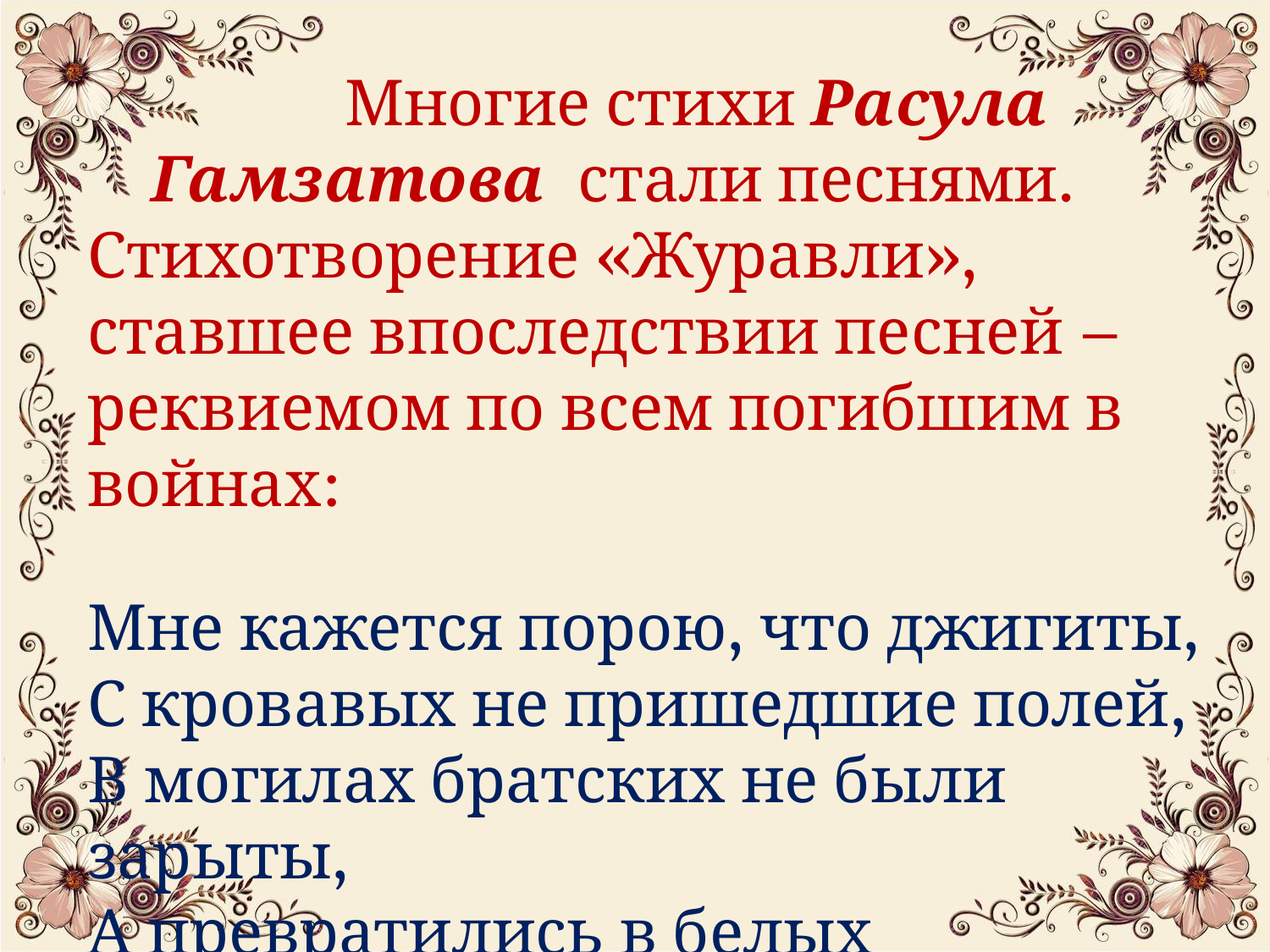

Многие стихи Расула
    Гамзатова  стали песнями. Стихотворение «Журавли», ставшее впоследствии песней – реквиемом по всем погибшим в войнах:

Мне кажется порою, что джигиты,
С кровавых не пришедшие полей,
В могилах братских не были зарыты,
А превратились в белых журавлей…